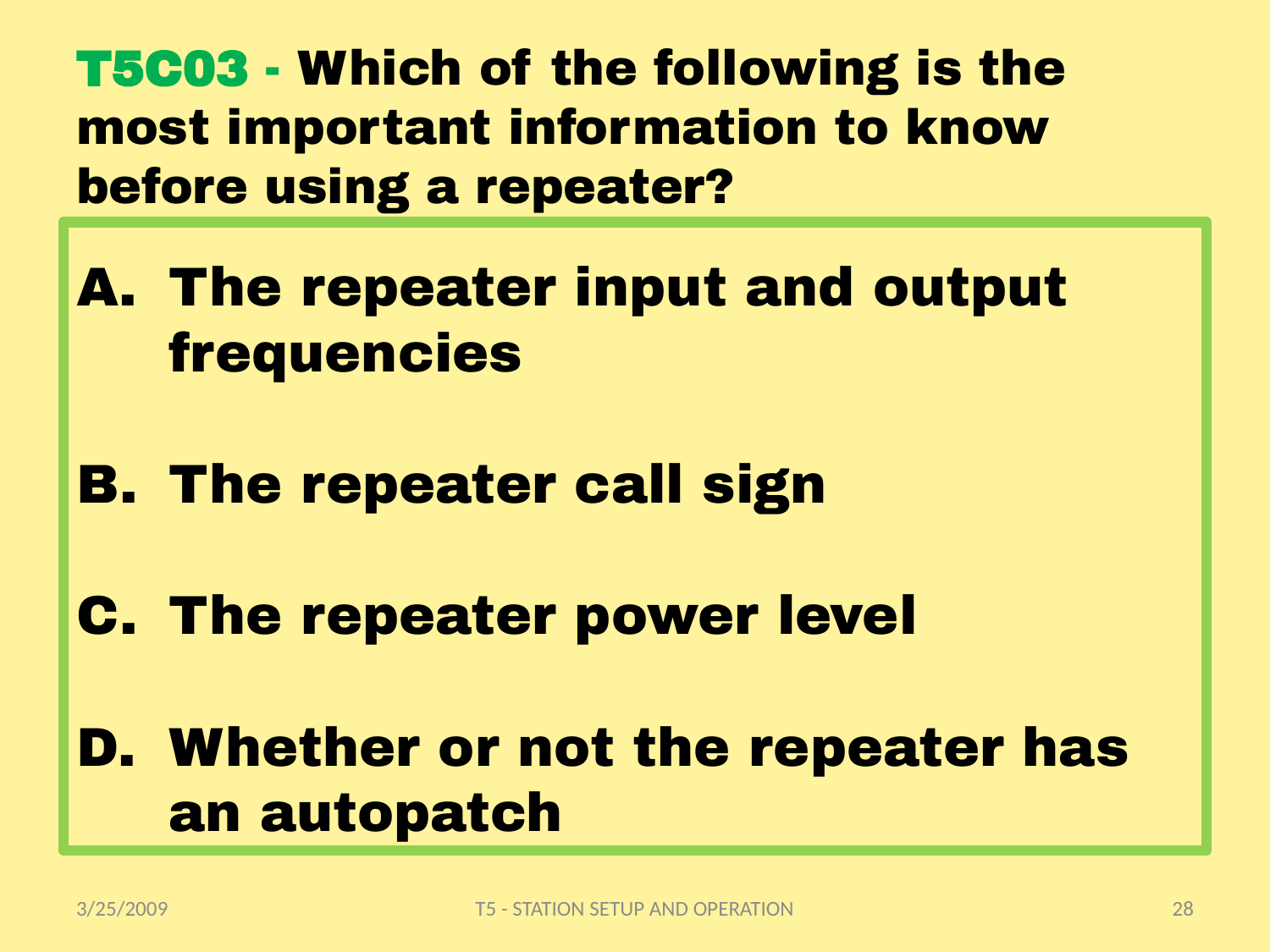

# T5C03 - Which of the following is the most important information to know before using a repeater?

The repeater input and output frequencies

The repeater call sign

The repeater power level

Whether or not the repeater has an autopatch

3/25/2009
T5 - STATION SETUP AND OPERATION
28